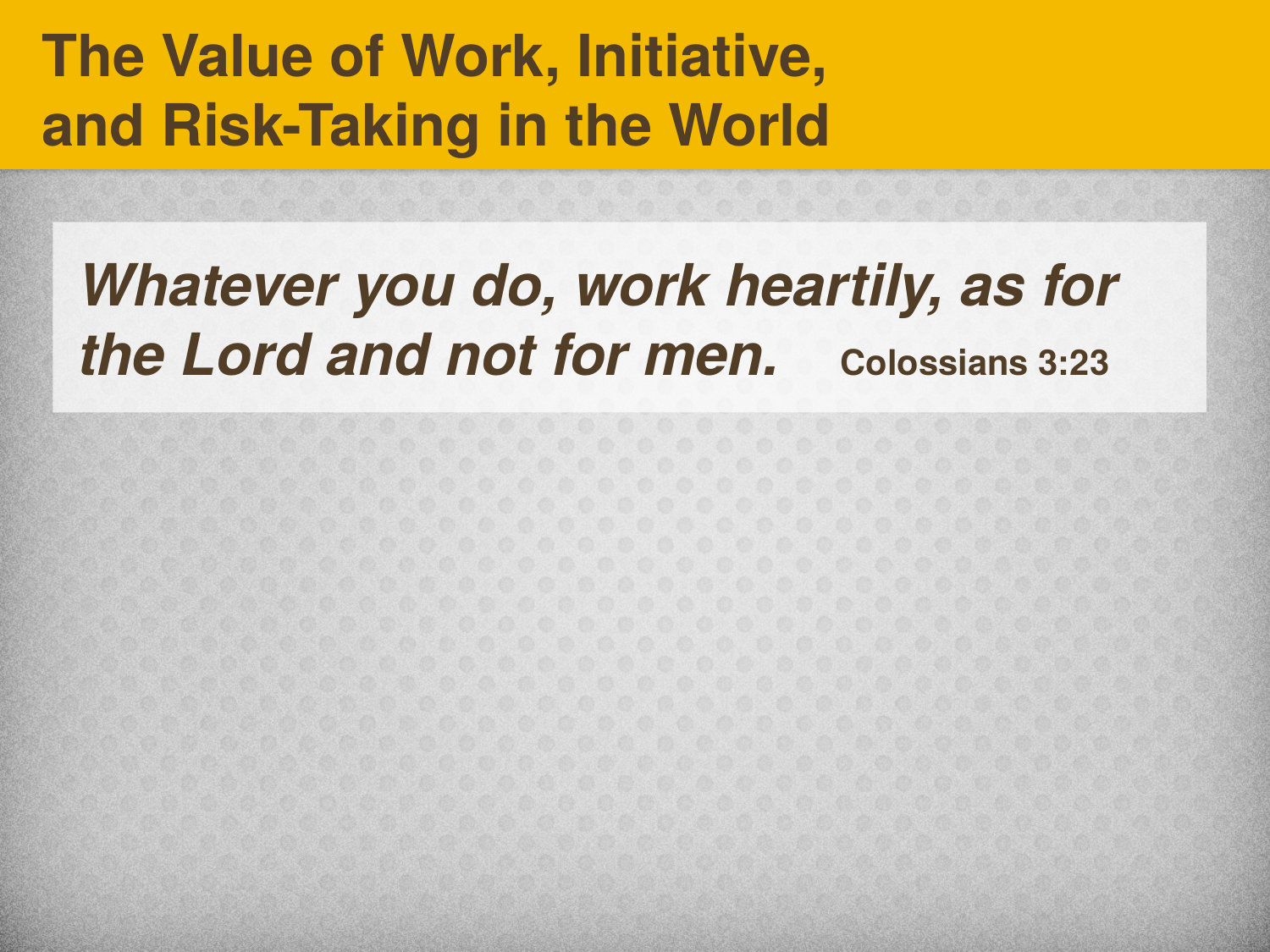

The Value of Work, Initiative,
and Risk-Taking in the World
Whatever you do, work heartily, as for the Lord and not for men. 	Colossians 3:23